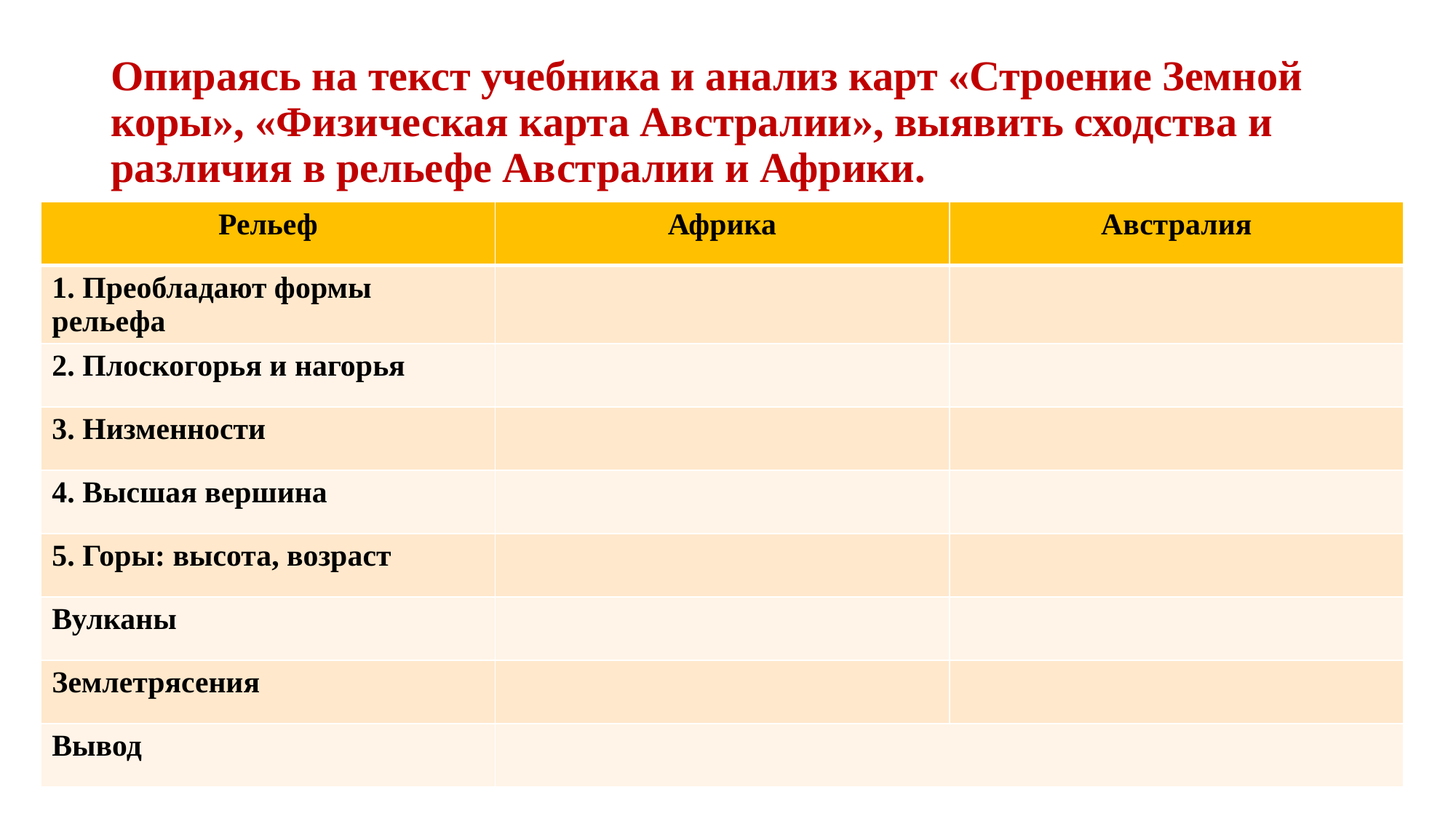

# Опираясь на текст учебника и анализ карт «Строение Земной коры», «Физическая карта Австралии», выявить сходства и различия в рельефе Австралии и Африки.
| Рельеф | Африка | Австралия |
| --- | --- | --- |
| 1. Преобладают формы рельефа |  |  |
| 2. Плоскогорья и нагорья |  |  |
| 3. Низменности |  |  |
| 4. Высшая вершина |  |  |
| 5. Горы: высота, возраст |  |  |
| Вулканы |  |  |
| Землетрясения |  |  |
| Вывод |  |  |